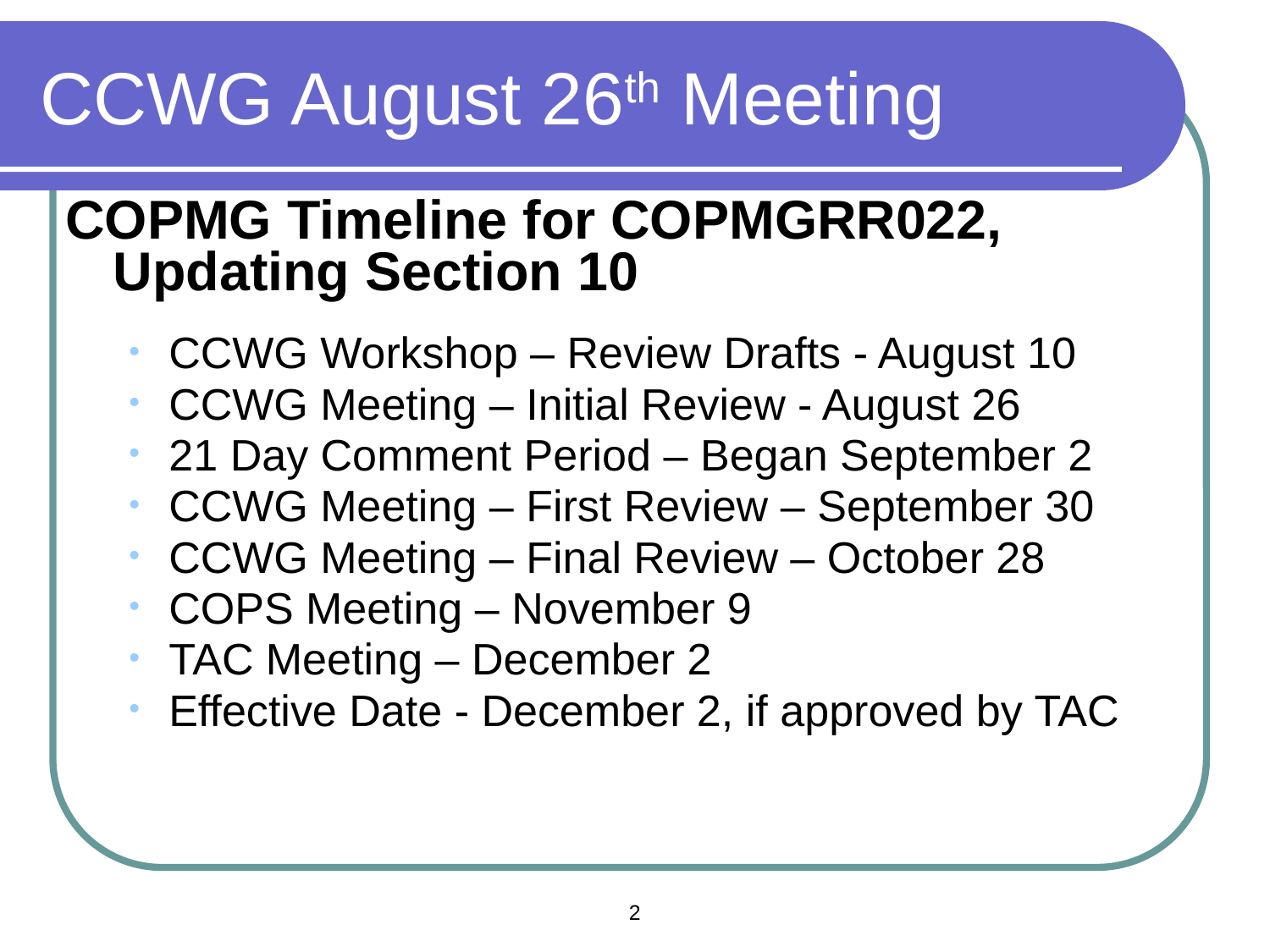

# CCWG August 26th Meeting
COPMG Timeline for COPMGRR022, Updating Section 10

CCWG Workshop – Review Drafts - August 10
CCWG Meeting – Initial Review - August 26
21 Day Comment Period – Began September 2
CCWG Meeting – First Review – September 30
CCWG Meeting – Final Review – October 28
COPS Meeting – November 9
TAC Meeting – December 2
Effective Date - December 2, if approved by TAC
2